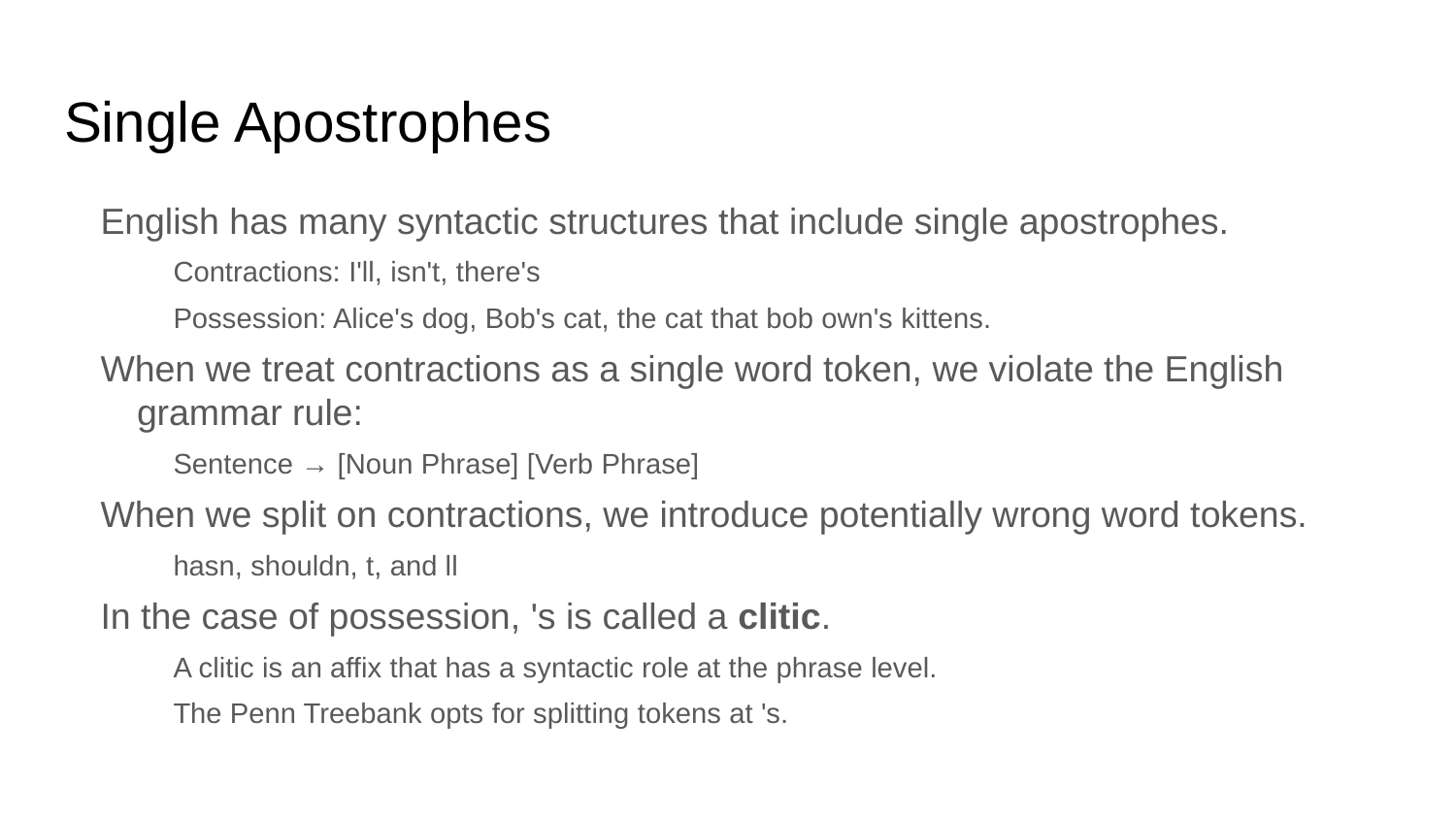

# Single Apostrophes
English has many syntactic structures that include single apostrophes.
Contractions: I'll, isn't, there's
Possession: Alice's dog, Bob's cat, the cat that bob own's kittens.
When we treat contractions as a single word token, we violate the English grammar rule:
Sentence → [Noun Phrase] [Verb Phrase]
When we split on contractions, we introduce potentially wrong word tokens.
hasn, shouldn, t, and ll
In the case of possession, 's is called a clitic.
A clitic is an affix that has a syntactic role at the phrase level.
The Penn Treebank opts for splitting tokens at 's.